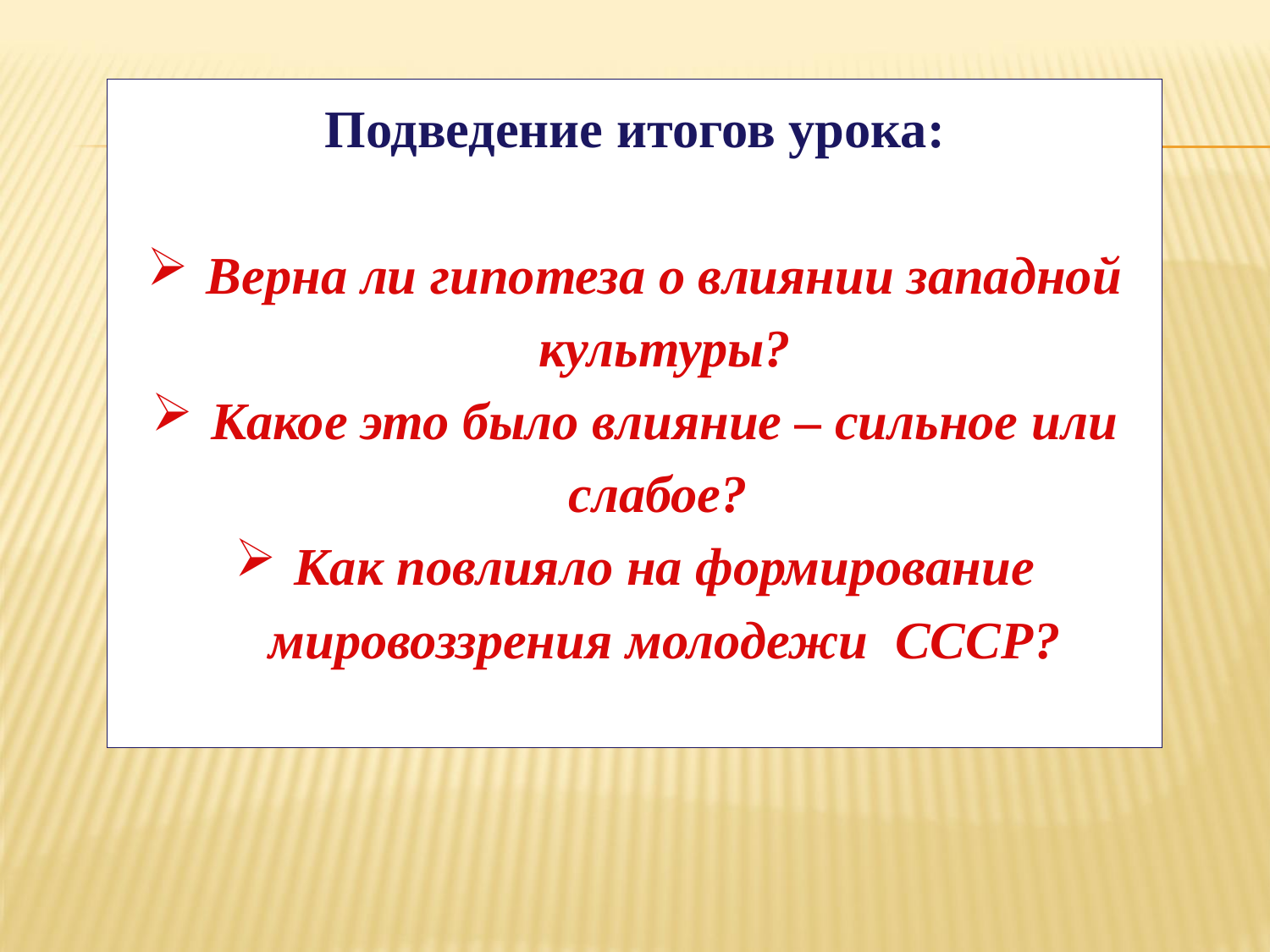

Подведение итогов урока:

Верна ли гипотеза о влиянии западной культуры?
Какое это было влияние – сильное или слабое?
Как повлияло на формирование мировоззрения молодежи  СССР?